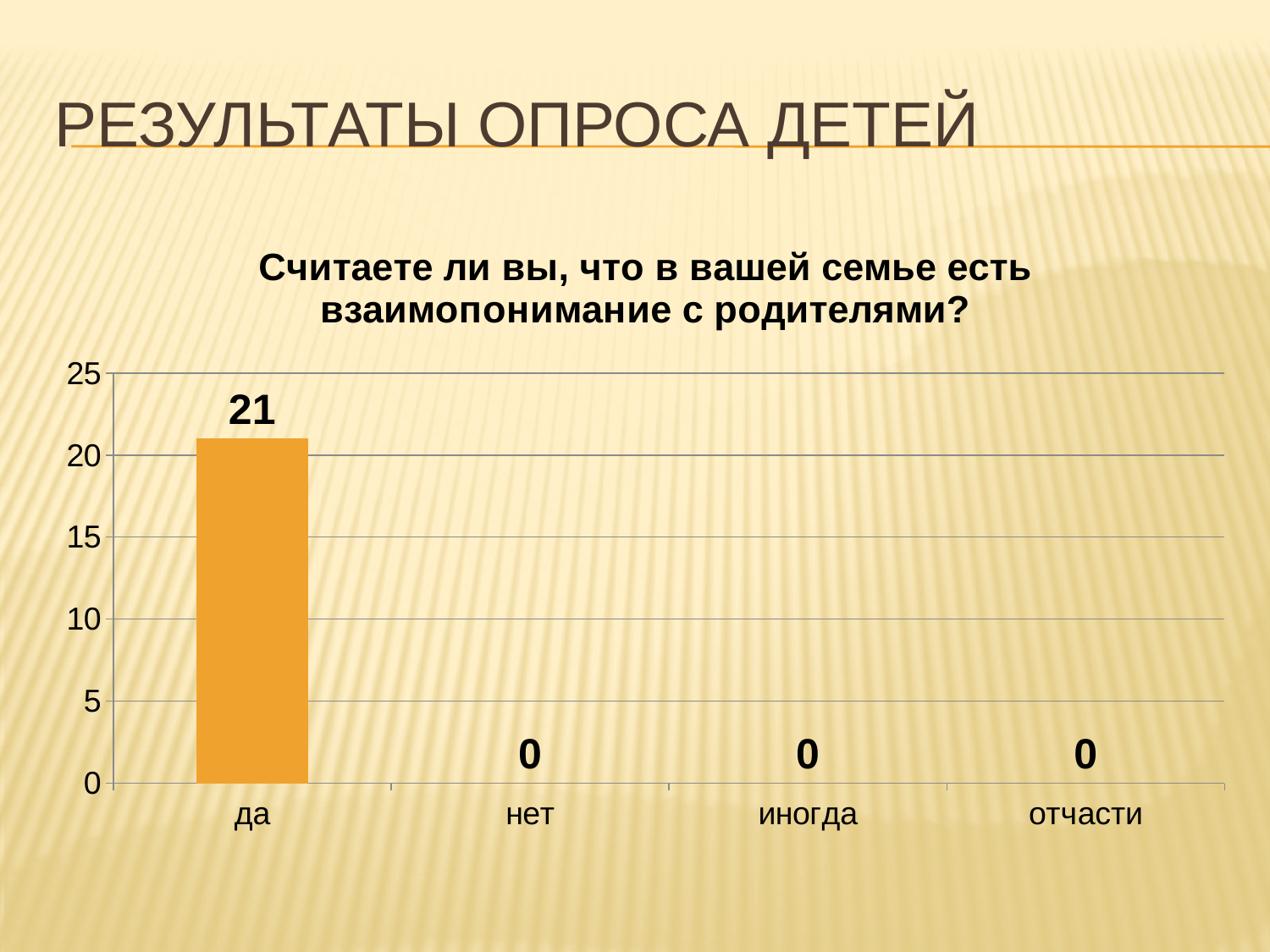

# Результаты опроса детей

### Chart:

| Category | Считаете ли вы, что в вашей семье есть взаимопонимание с родителями? |
|---|---|
| да | 21.0 |
| нет | 0.0 |
| иногда | 0.0 |
| отчасти | 0.0 |